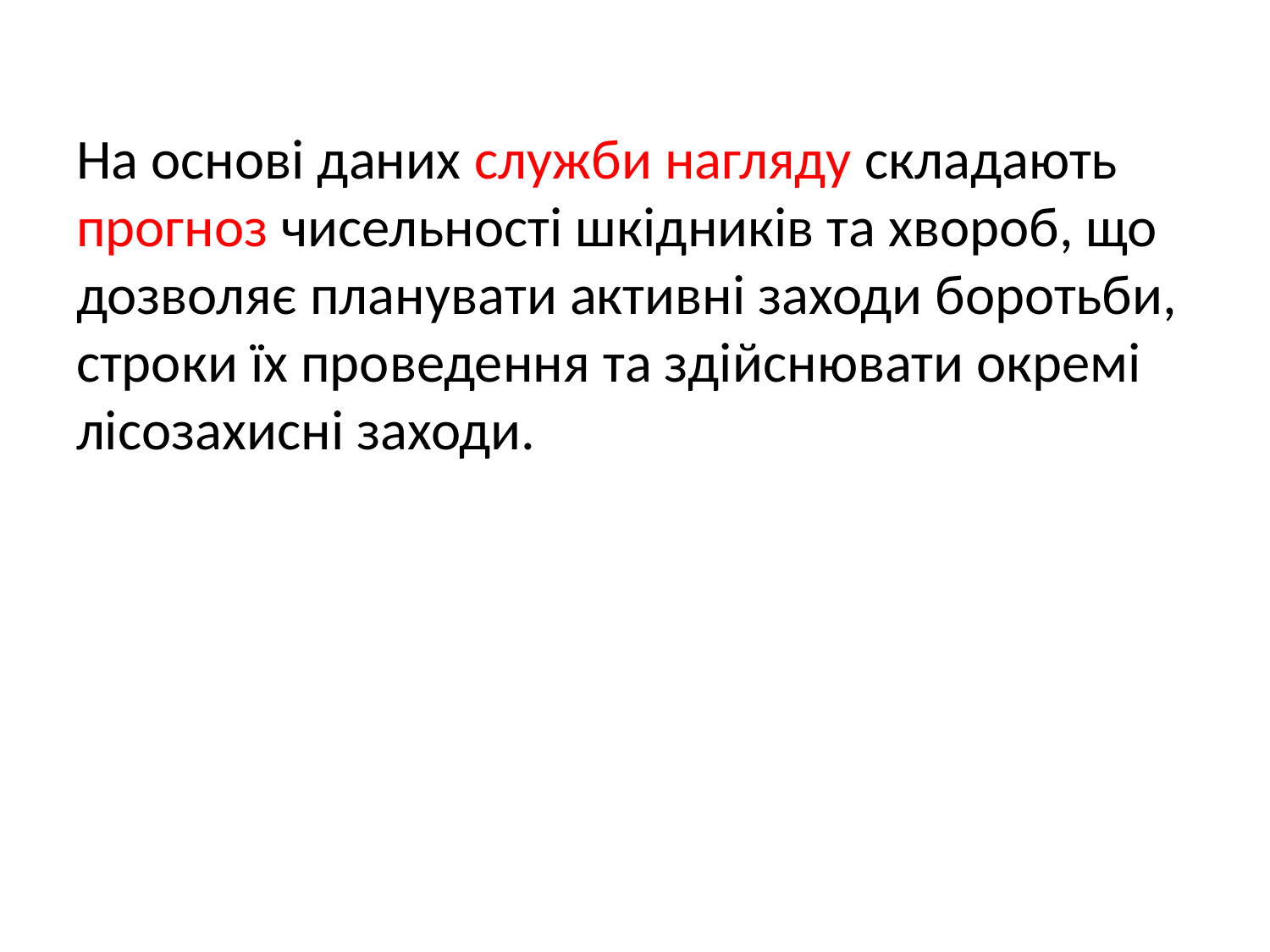

На основі даних служби нагляду складають прогноз чисельності шкідників та хвороб, що дозволяє планувати активні заходи боротьби, строки їх проведення та здійснювати окремі лісозахисні заходи.